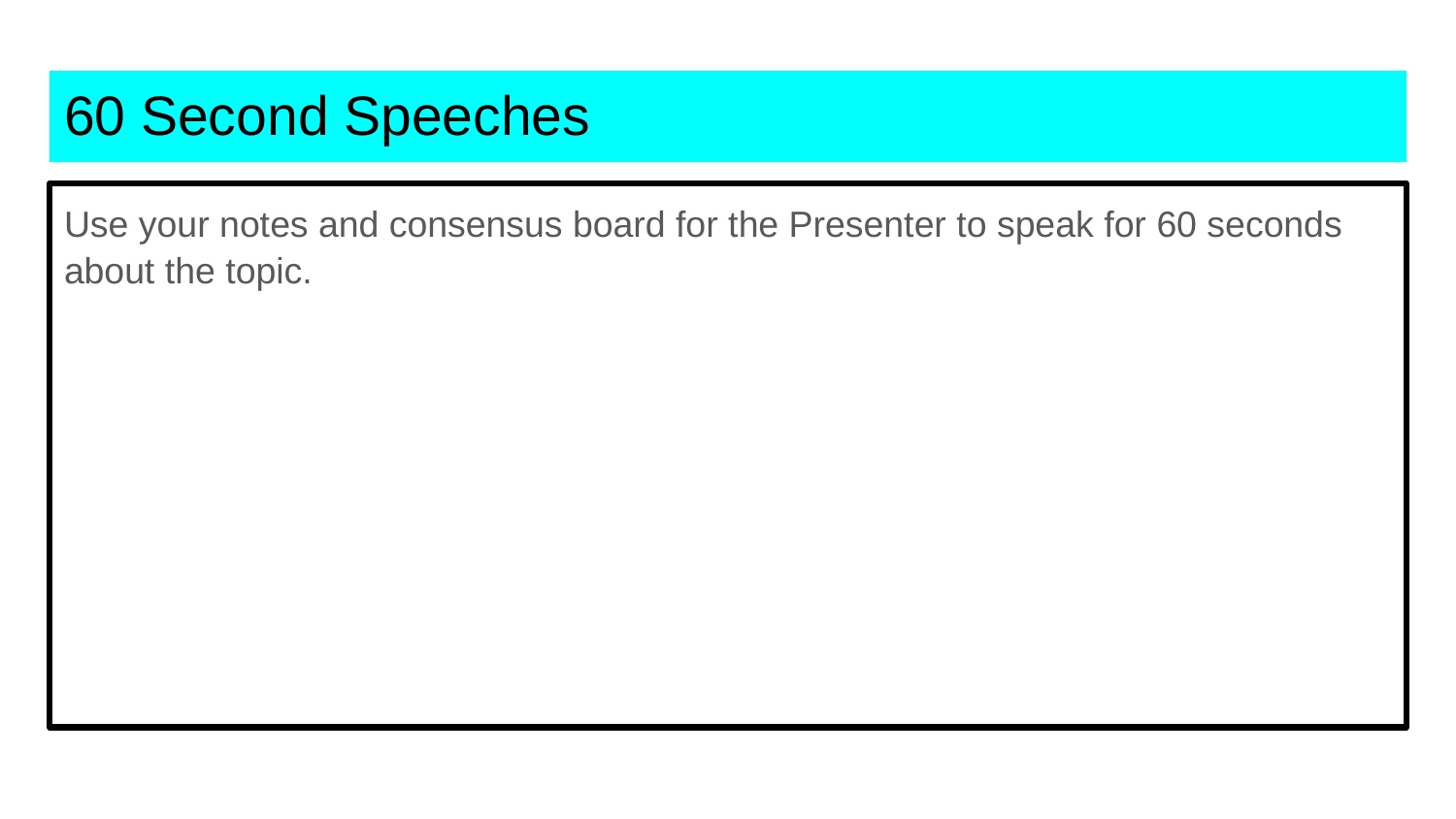

# 60 Second Speeches
Use your notes and consensus board for the Presenter to speak for 60 seconds about the topic.